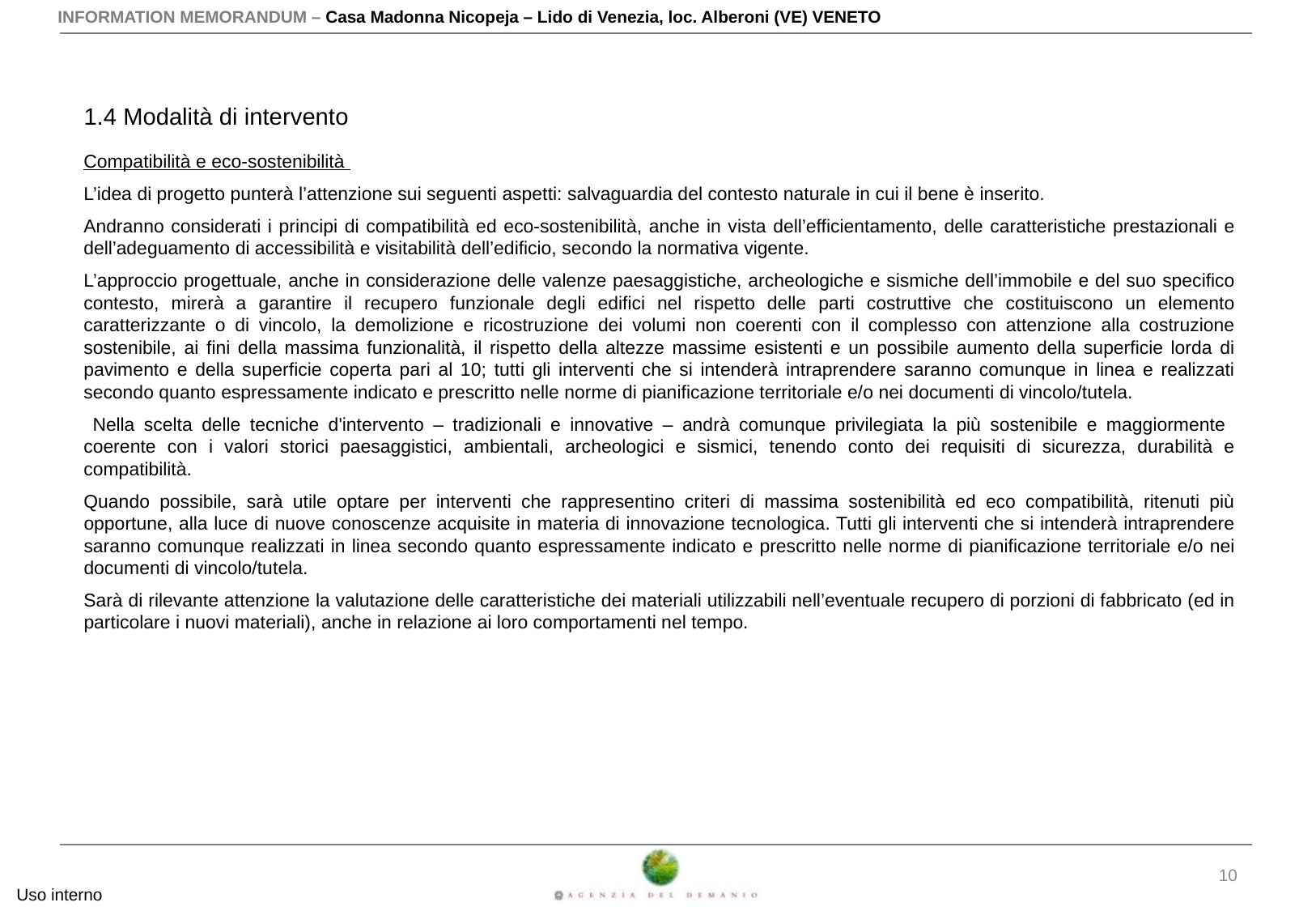

1.4 Modalità di intervento
Compatibilità e eco-sostenibilità
L’idea di progetto punterà l’attenzione sui seguenti aspetti: salvaguardia del contesto naturale in cui il bene è inserito.
Andranno considerati i principi di compatibilità ed eco-sostenibilità, anche in vista dell’efficientamento, delle caratteristiche prestazionali e dell’adeguamento di accessibilità e visitabilità dell’edificio, secondo la normativa vigente.
L’approccio progettuale, anche in considerazione delle valenze paesaggistiche, archeologiche e sismiche dell’immobile e del suo specifico contesto, mirerà a garantire il recupero funzionale degli edifici nel rispetto delle parti costruttive che costituiscono un elemento caratterizzante o di vincolo, la demolizione e ricostruzione dei volumi non coerenti con il complesso con attenzione alla costruzione sostenibile, ai fini della massima funzionalità, il rispetto della altezze massime esistenti e un possibile aumento della superficie lorda di pavimento e della superficie coperta pari al 10; tutti gli interventi che si intenderà intraprendere saranno comunque in linea e realizzati secondo quanto espressamente indicato e prescritto nelle norme di pianificazione territoriale e/o nei documenti di vincolo/tutela.
 Nella scelta delle tecniche d'intervento – tradizionali e innovative – andrà comunque privilegiata la più sostenibile e maggiormente  coerente con i valori storici paesaggistici, ambientali, archeologici e sismici, tenendo conto dei requisiti di sicurezza, durabilità e compatibilità.
Quando possibile, sarà utile optare per interventi che rappresentino criteri di massima sostenibilità ed eco compatibilità, ritenuti più opportune, alla luce di nuove conoscenze acquisite in materia di innovazione tecnologica. Tutti gli interventi che si intenderà intraprendere saranno comunque realizzati in linea secondo quanto espressamente indicato e prescritto nelle norme di pianificazione territoriale e/o nei documenti di vincolo/tutela.
Sarà di rilevante attenzione la valutazione delle caratteristiche dei materiali utilizzabili nell’eventuale recupero di porzioni di fabbricato (ed in particolare i nuovi materiali), anche in relazione ai loro comportamenti nel tempo.

10